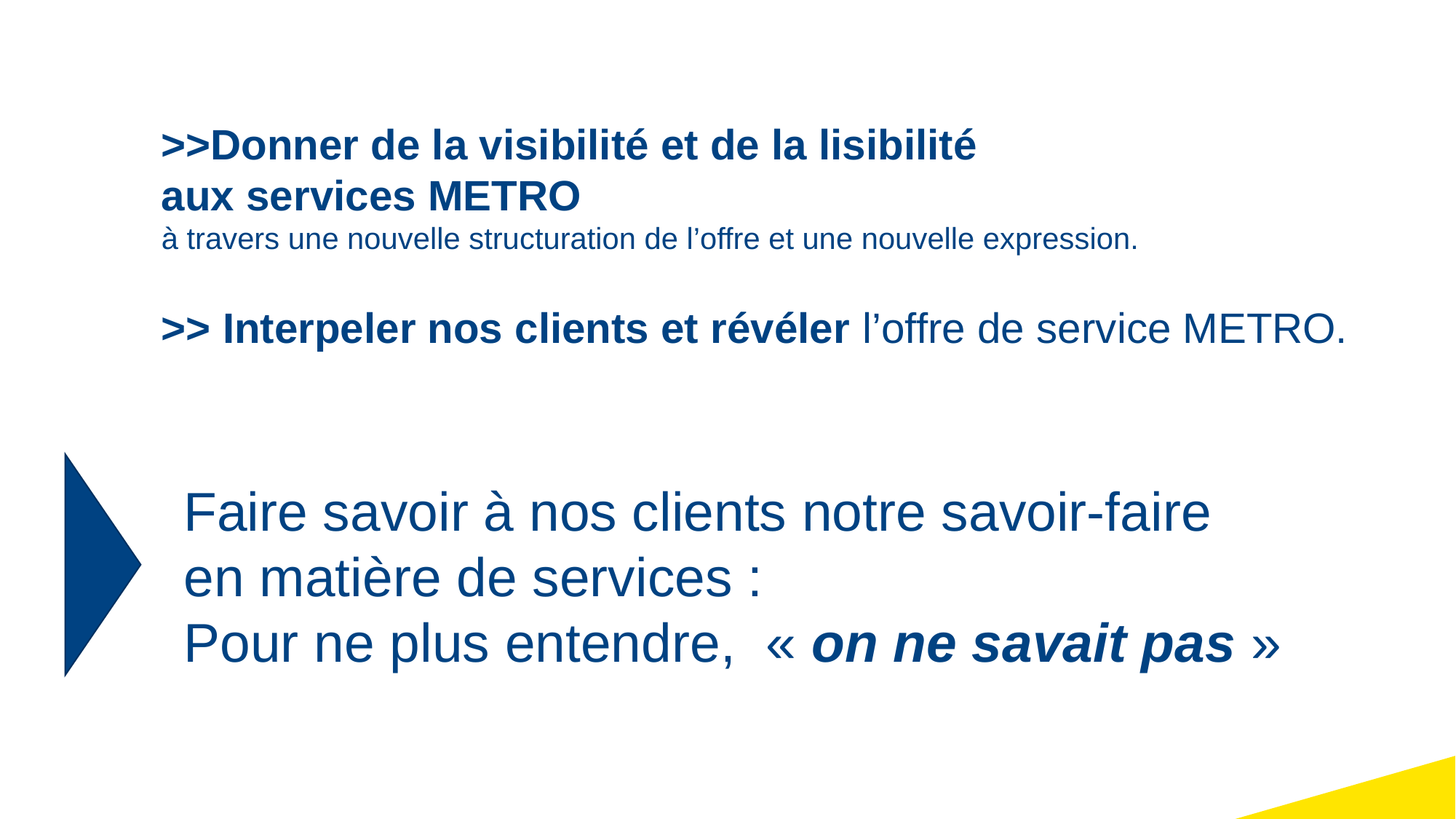

>>Donner de la visibilité et de la lisibilité
aux services METRO
à travers une nouvelle structuration de l’offre et une nouvelle expression.
>> Interpeler nos clients et révéler l’offre de service METRO.

Faire savoir à nos clients notre savoir-faire
en matière de services :
Pour ne plus entendre,  « on ne savait pas »